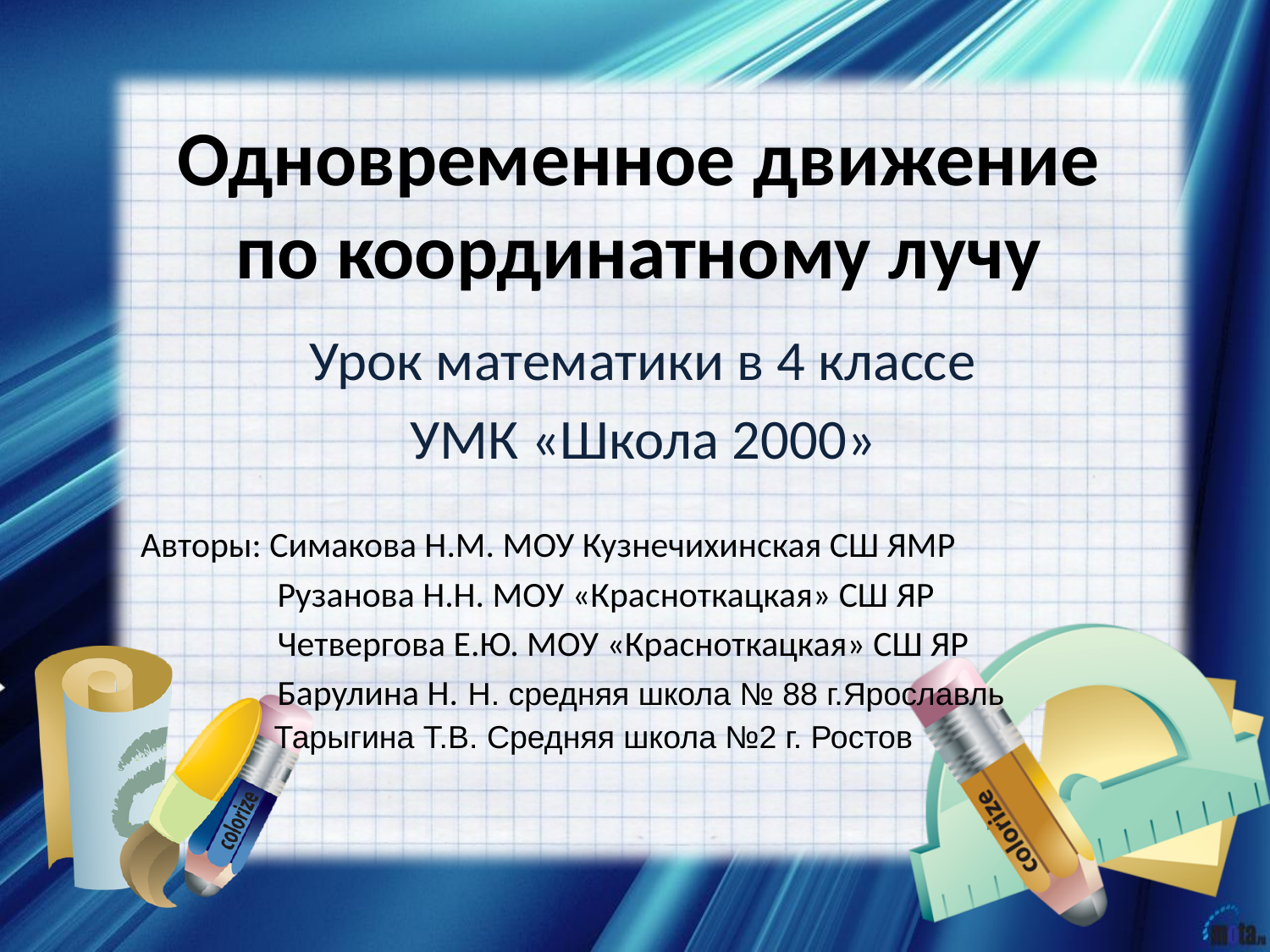

# Одновременное движение по координатному лучу
Урок математики в 4 классе
УМК «Школа 2000»
Авторы: Симакова Н.М. МОУ Кузнечихинская СШ ЯМР
                 Рузанова Н.Н. МОУ «Красноткацкая» СШ ЯР
                 Четвергова Е.Ю. МОУ «Красноткацкая» СШ ЯР
                 Барулина Н. Н. средняя школа № 88 г.Ярославль
               Тарыгина Т.В. Средняя школа №2 г. Ростов